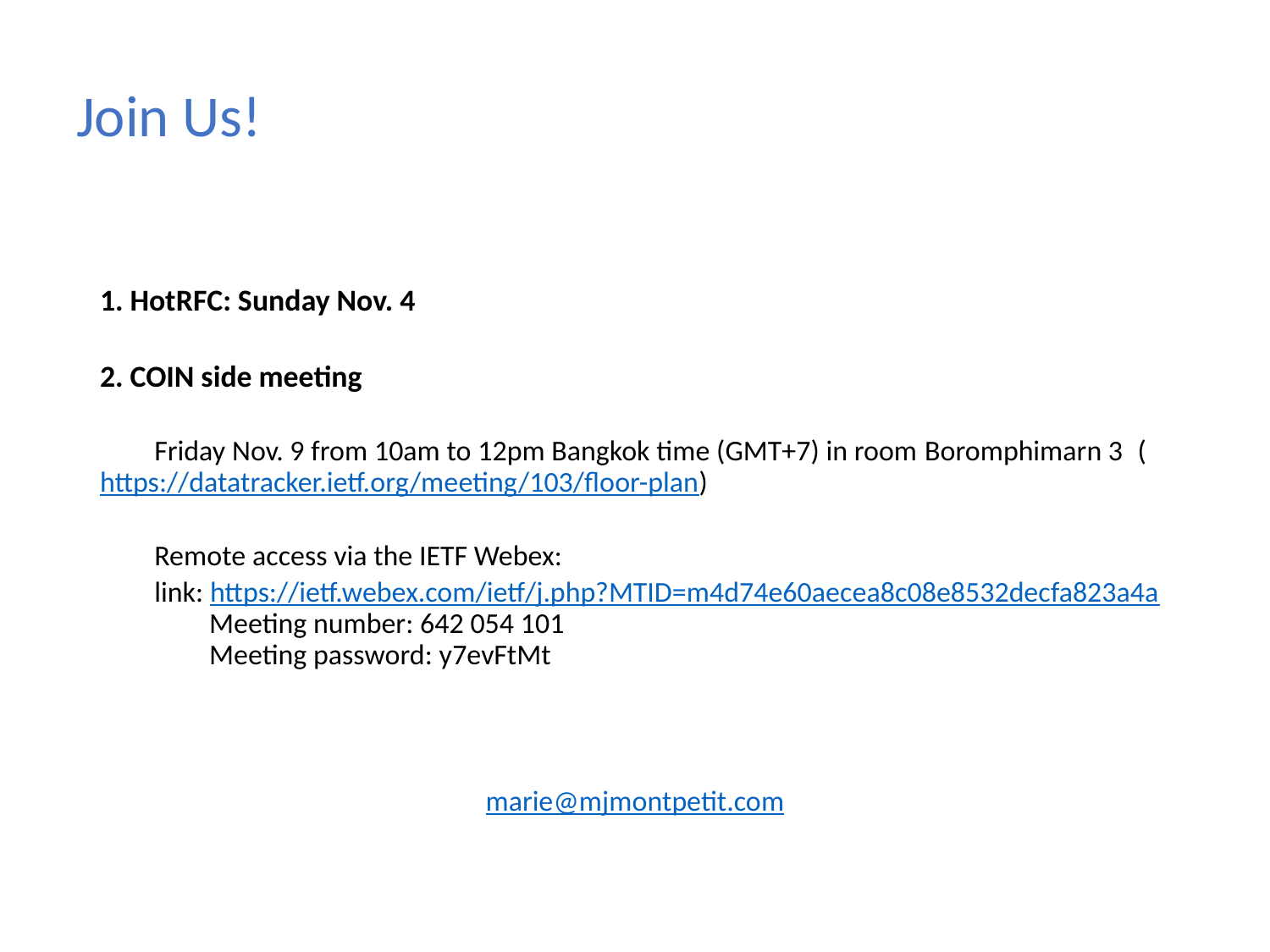

# Join Us!

1. HotRFC: Sunday Nov. 4

2. COIN side meeting

	Friday Nov. 9 from 10am to 12pm Bangkok time (GMT+7) in room Boromphimarn 3 	(https://datatracker.ietf.org/meeting/103/floor-plan)

	Remote access via the IETF Webex:
		link: https://ietf.webex.com/ietf/j.php?MTID=m4d74e60aecea8c08e8532decfa823a4a
           	Meeting number: 642 054 101
            	Meeting password: y7evFtMt

marie@mjmontpetit.com